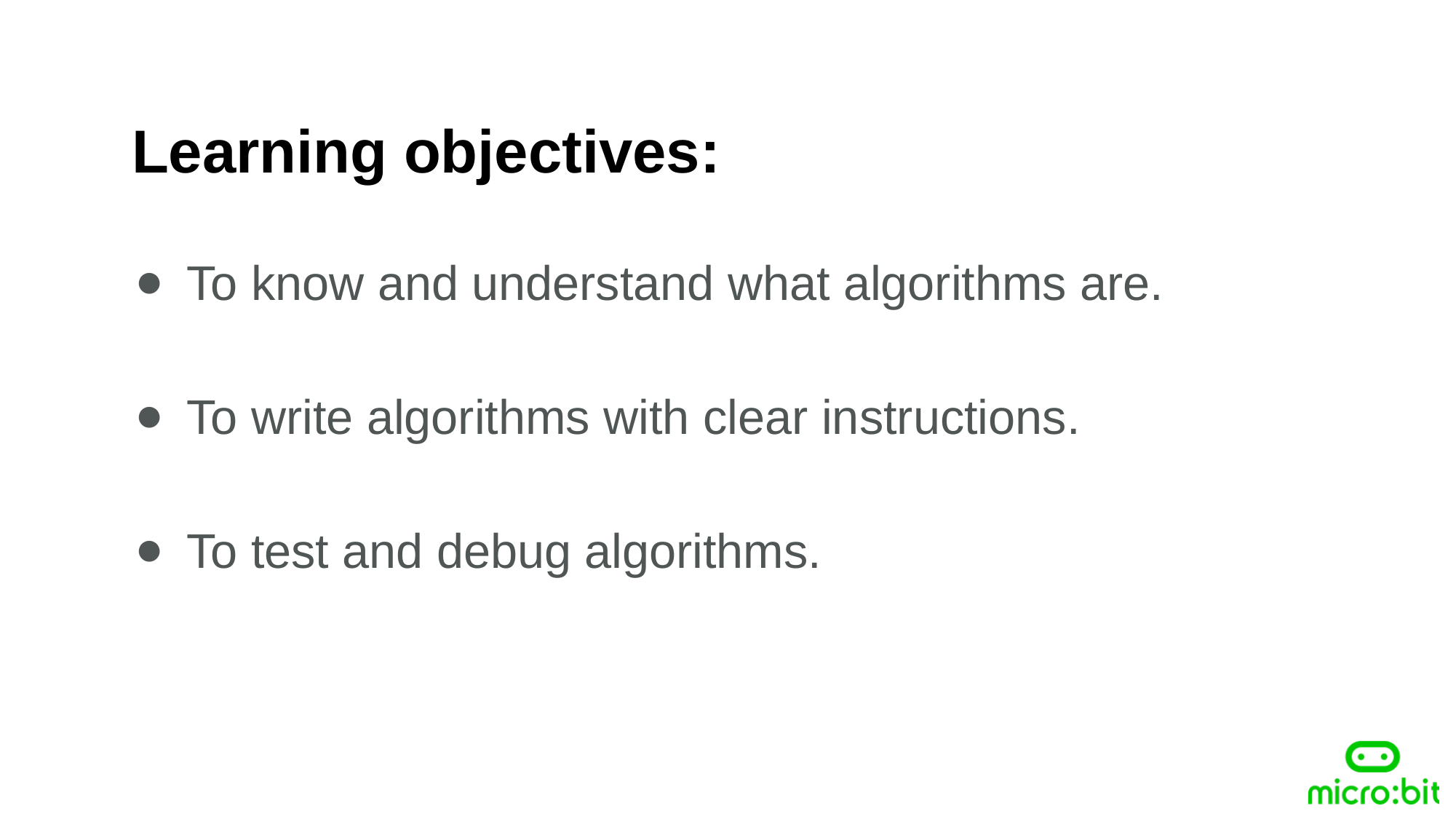

Learning objectives:

To know and understand what algorithms are.

To write algorithms with clear instructions.

To test and debug algorithms.